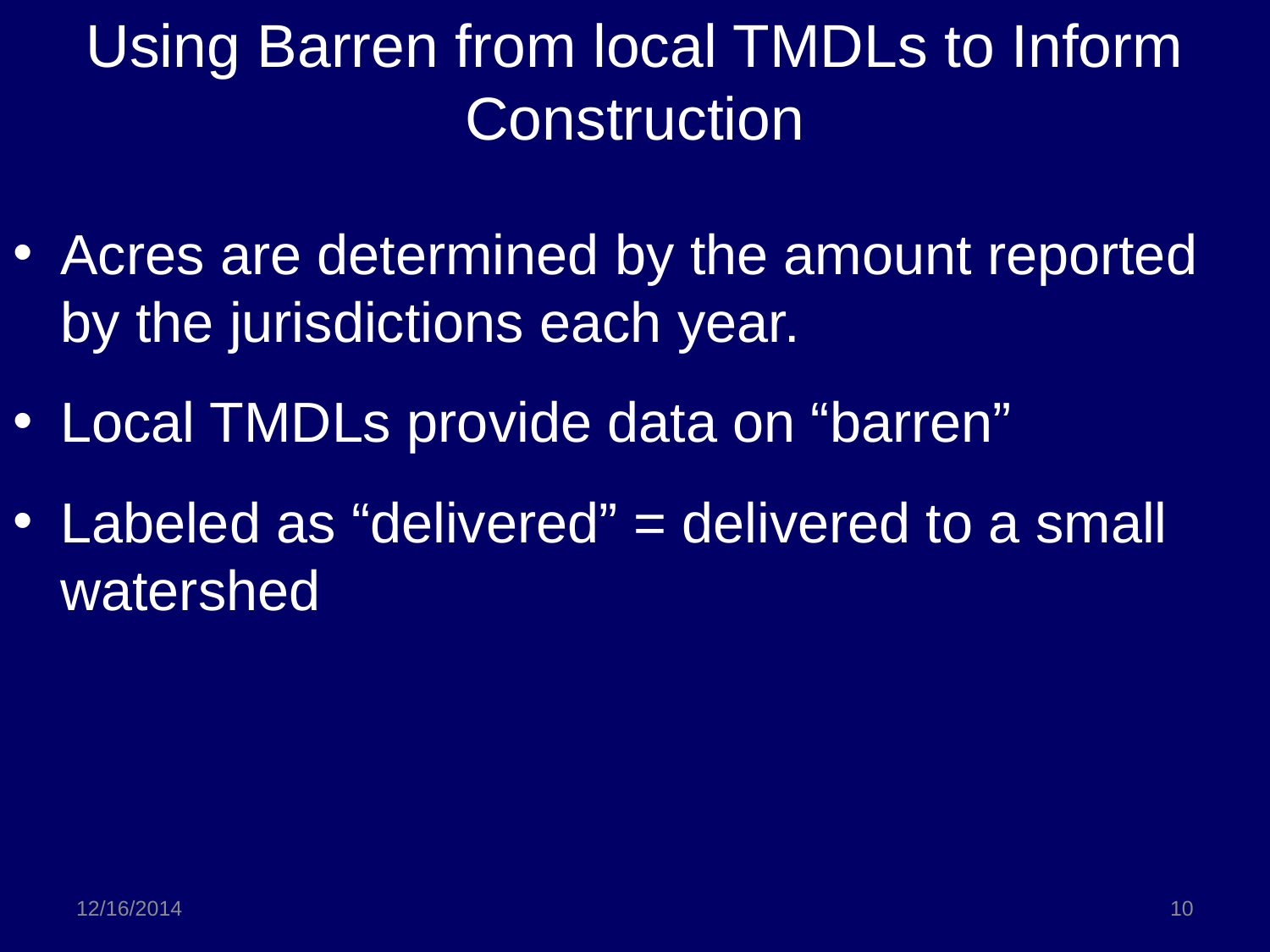

# Using Barren from local TMDLs to Inform Construction
Acres are determined by the amount reported by the jurisdictions each year.
Local TMDLs provide data on “barren”
Labeled as “delivered” = delivered to a small watershed
12/16/2014
10